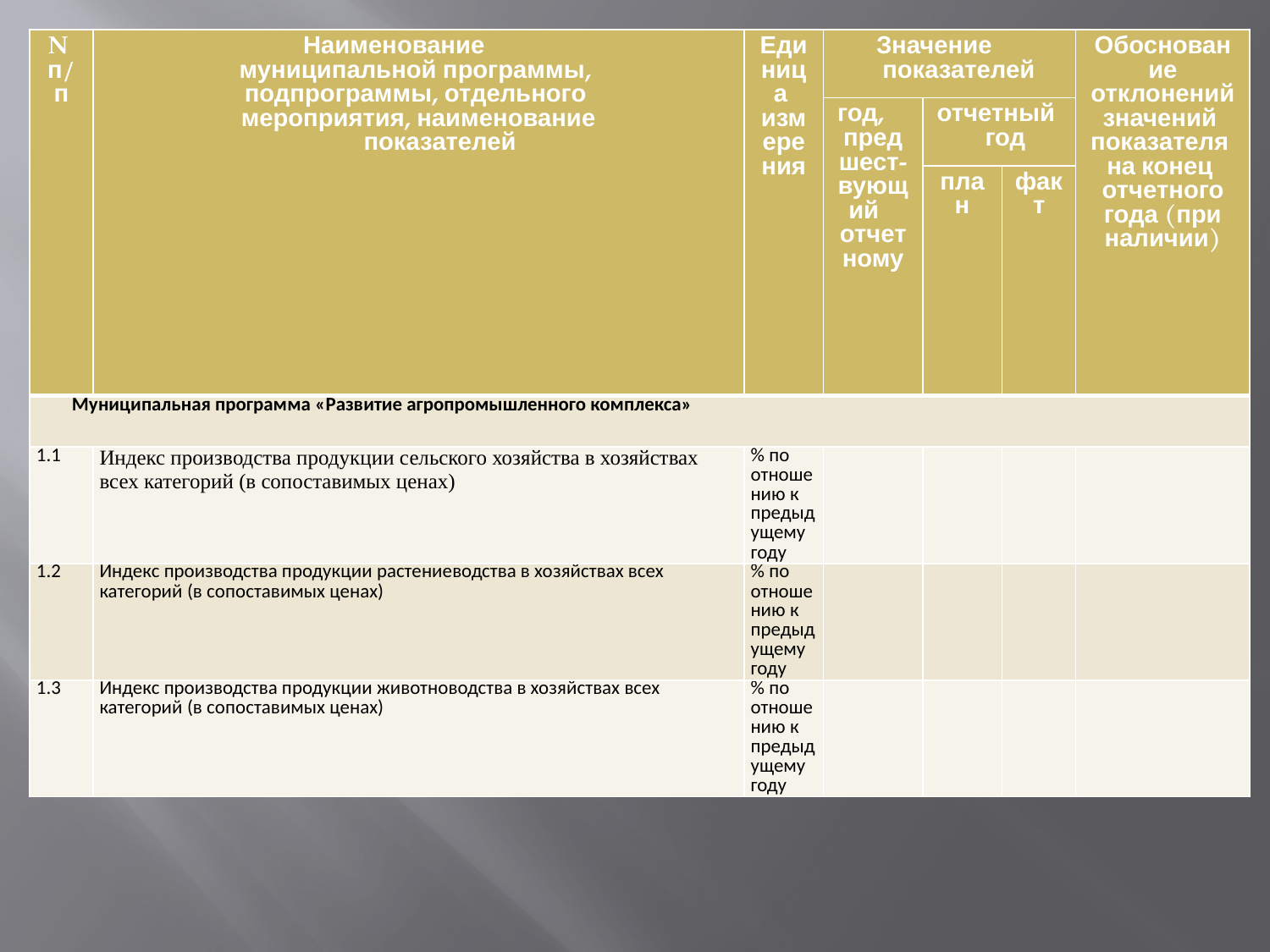

| N п/п | Наименование муниципальной программы, подпрограммы, отдельного мероприятия, наименование показателей | Единица измерения | Значение показателей |  |  | Обоснование отклонений значений показателя на конец отчетного года (при наличии) |
| --- | --- | --- | --- | --- | --- | --- |
|  |  |  | год, предшест- вующий отчетному | отчетный год |  |  |
|  |  |  |  | план | факт |  |
| Муниципальная программа «Развитие агропромышленного комплекса» |  |  |  |  |  |  |
| 1.1 | Индекс производства продукции сельского хозяйства в хозяйствах всех категорий (в сопоставимых ценах) | % по отношению к предыдущему году |  |  |  |  |
| 1.2 | Индекс производства продукции растениеводства в хозяйствах всех категорий (в сопоставимых ценах) | % по отношению к предыдущему году |  |  |  |  |
| 1.3 | Индекс производства продукции животноводства в хозяйствах всех категорий (в сопоставимых ценах) | % по отношению к предыдущему году |  |  |  |  |